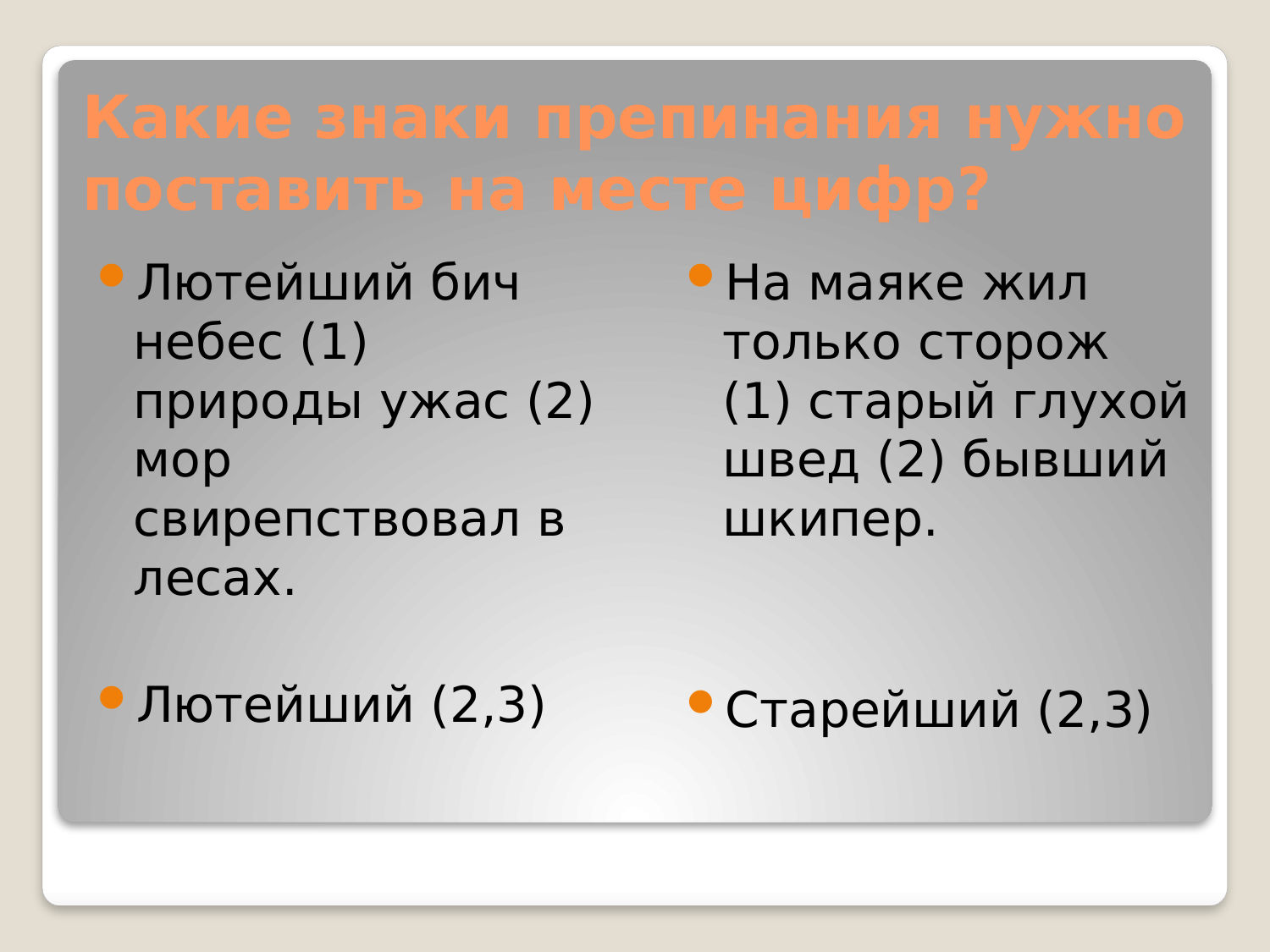

# Какие знаки препинания нужно поставить на месте цифр?
Лютейший бич небес (1) природы ужас (2) мор свирепствовал в лесах.

Лютейший (2,3)
На маяке жил только сторож (1) старый глухой швед (2) бывший шкипер.

Старейший (2,3)